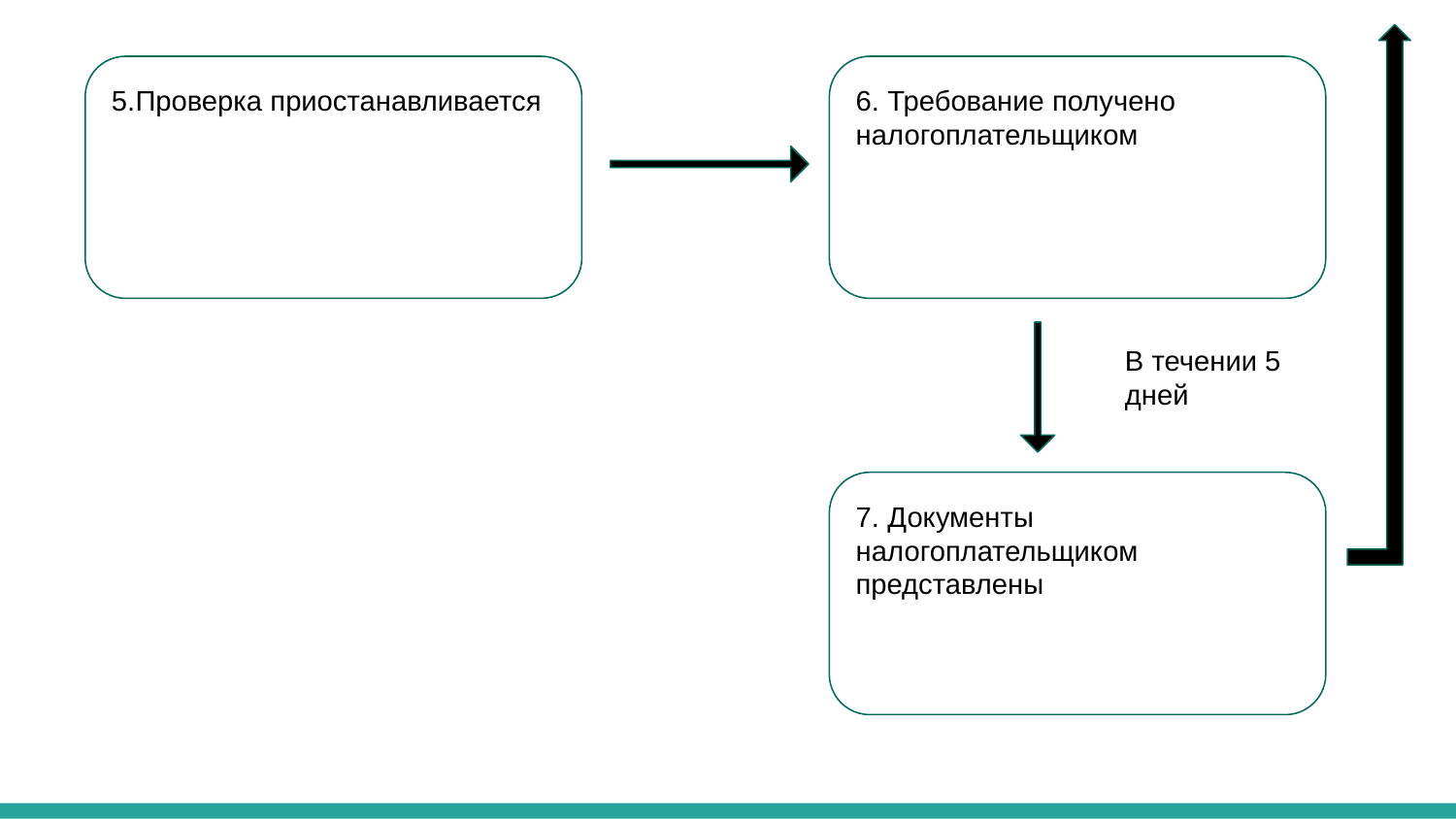

5.Проверка приостанавливается
6. Требование получено налогоплательщиком

В течении 5 дней
7. Документы налогоплательщиком представлены